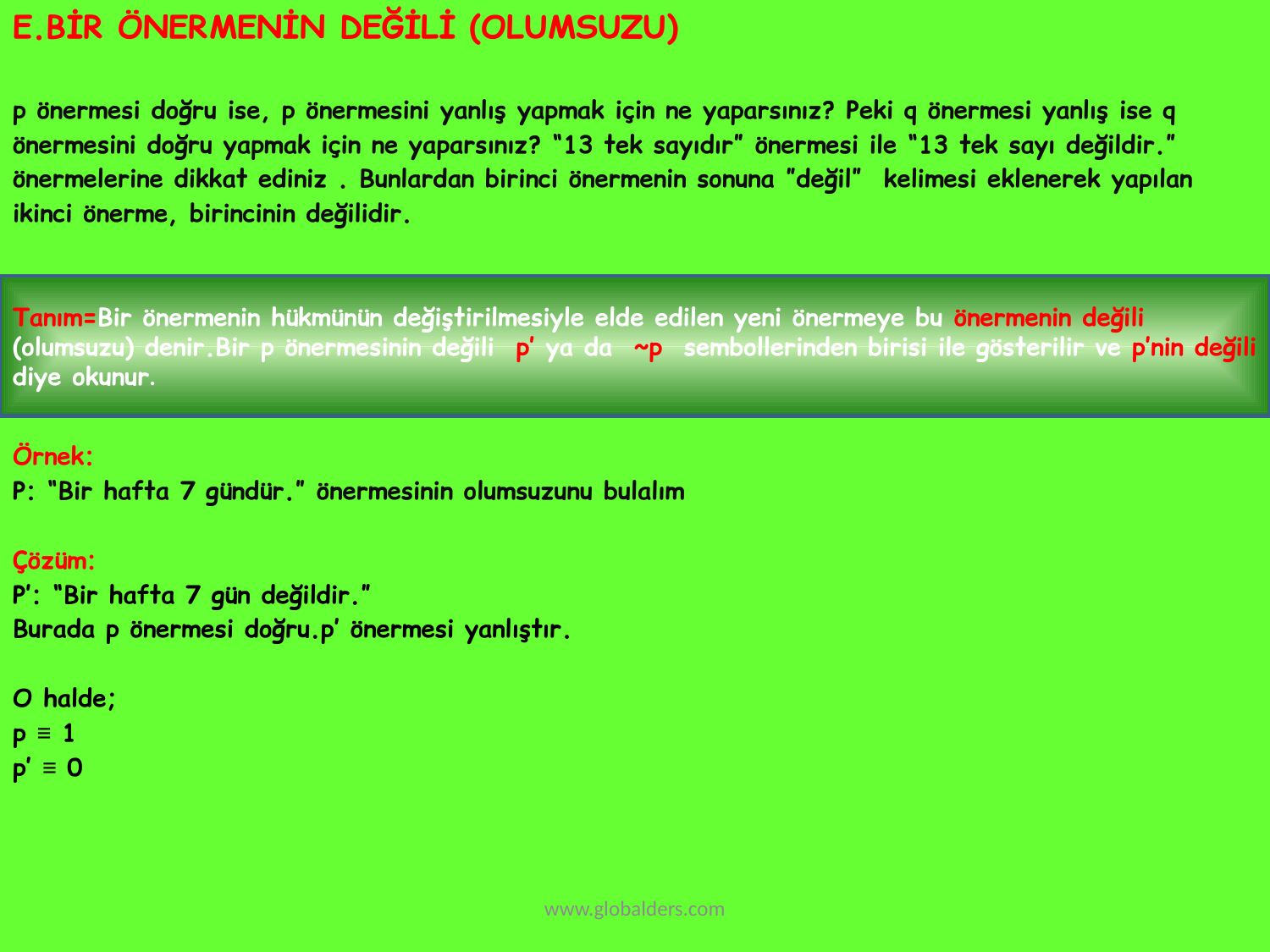

E.BİR ÖNERMENİN DEĞİLİ (OLUMSUZU)

p önermesi doğru ise, p önermesini yanlış yapmak için ne yaparsınız? Peki q önermesi yanlış ise q
önermesini doğru yapmak için ne yaparsınız? “13 tek sayıdır” önermesi ile “13 tek sayı değildir.”
önermelerine dikkat ediniz . Bunlardan birinci önermenin sonuna ”değil”  kelimesi eklenerek yapılan
ikinci önerme, birincinin değilidir.

Örnek:
P: “Bir hafta 7 gündür.” önermesinin olumsuzunu bulalım

Çözüm:
P’: “Bir hafta 7 gün değildir.”
Burada p önermesi doğru.p’ önermesi yanlıştır.

O halde;
p ≡ 1
p’ ≡ 0

Tanım=Bir önermenin hükmünün değiştirilmesiyle elde edilen yeni önermeye bu önermenin değili (olumsuzu) denir.Bir p önermesinin değili  p’ ya da  ~p  sembollerinden birisi ile gösterilir ve p’nin değili diye okunur.
www.globalders.com